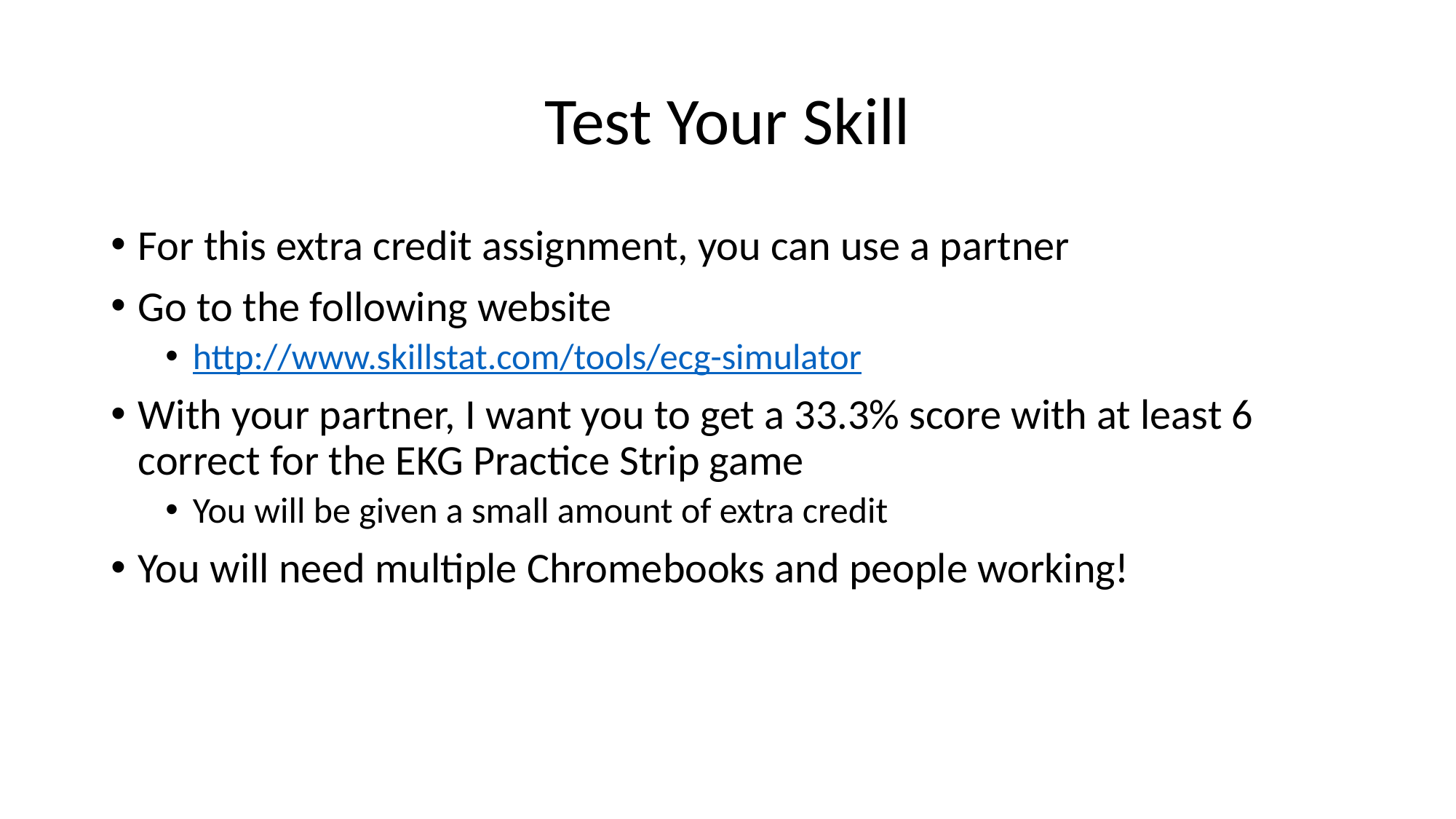

# Test Your Skill
For this extra credit assignment, you can use a partner
Go to the following website
http://www.skillstat.com/tools/ecg-simulator
With your partner, I want you to get a 33.3% score with at least 6 correct for the EKG Practice Strip game
You will be given a small amount of extra credit
You will need multiple Chromebooks and people working!